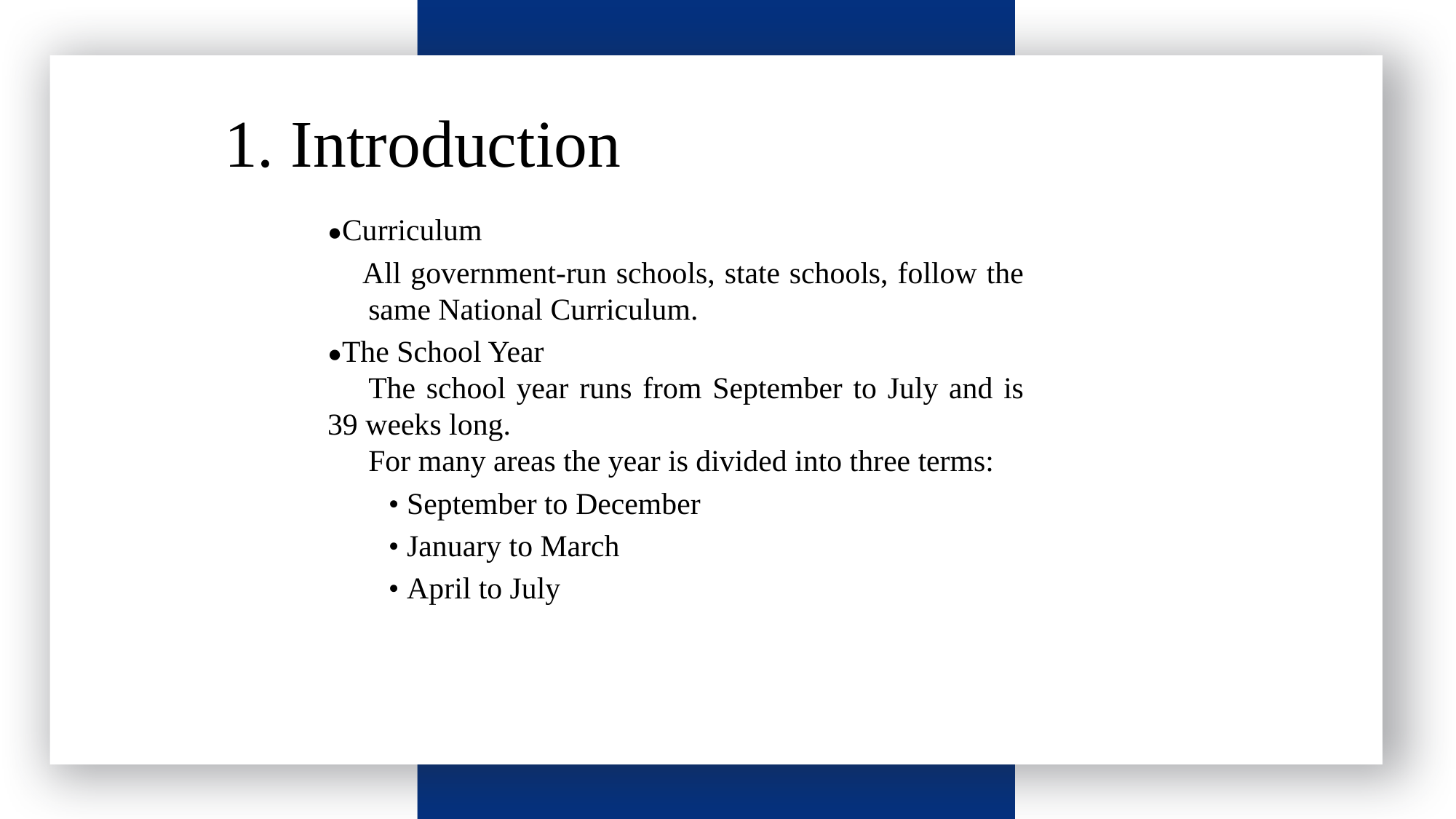

1. Introduction
●Curriculum
    All government-run schools, state schools, follow the same National Curriculum.
●The School Year
The school year runs from September to July and is 39 weeks long.
For many areas the year is divided into three terms:
        • September to December
        • January to March
        • April to July